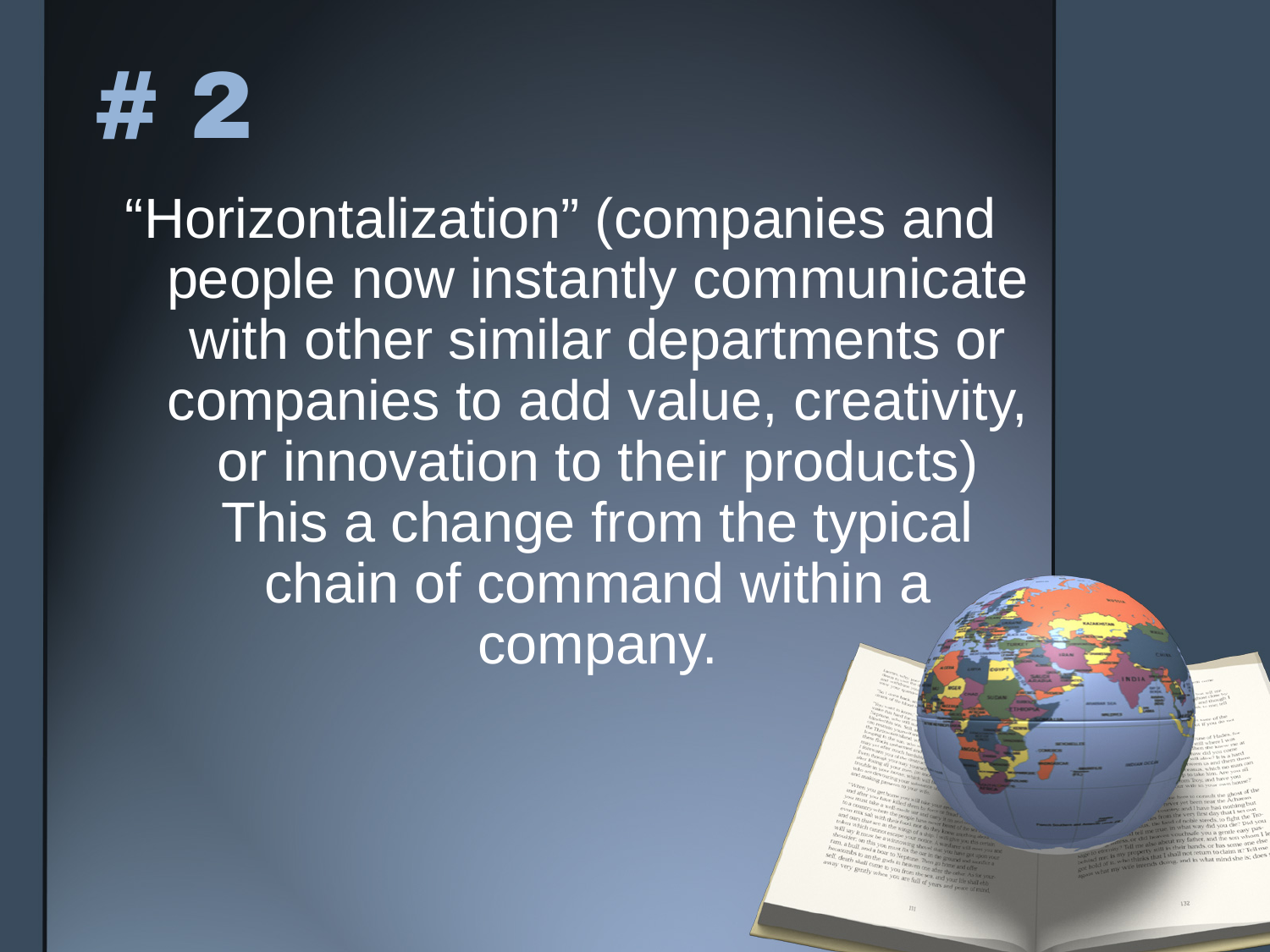

# # 2
“Horizontalization” (companies and people now instantly communicate with other similar departments or companies to add value, creativity, or innovation to their products) This a change from the typical chain of command within a company.